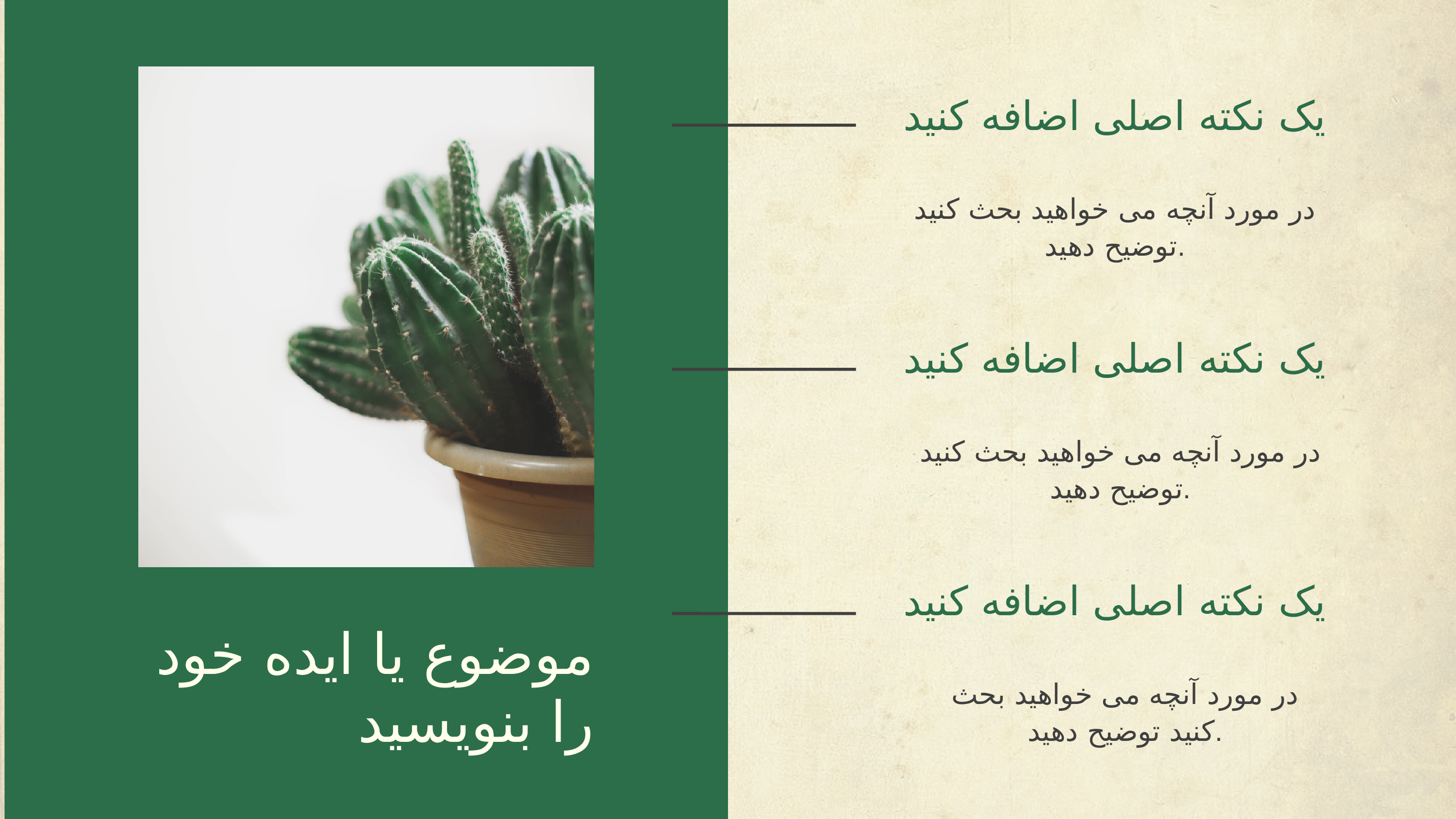

یک نکته اصلی اضافه کنید

در مورد آنچه می خواهید بحث کنید توضیح دهید.

یک نکته اصلی اضافه کنید

در مورد آنچه می خواهید بحث کنید توضیح دهید.

یک نکته اصلی اضافه کنید

موضوع یا ایده خود را بنویسید
در مورد آنچه می خواهید بحث کنید توضیح دهید.